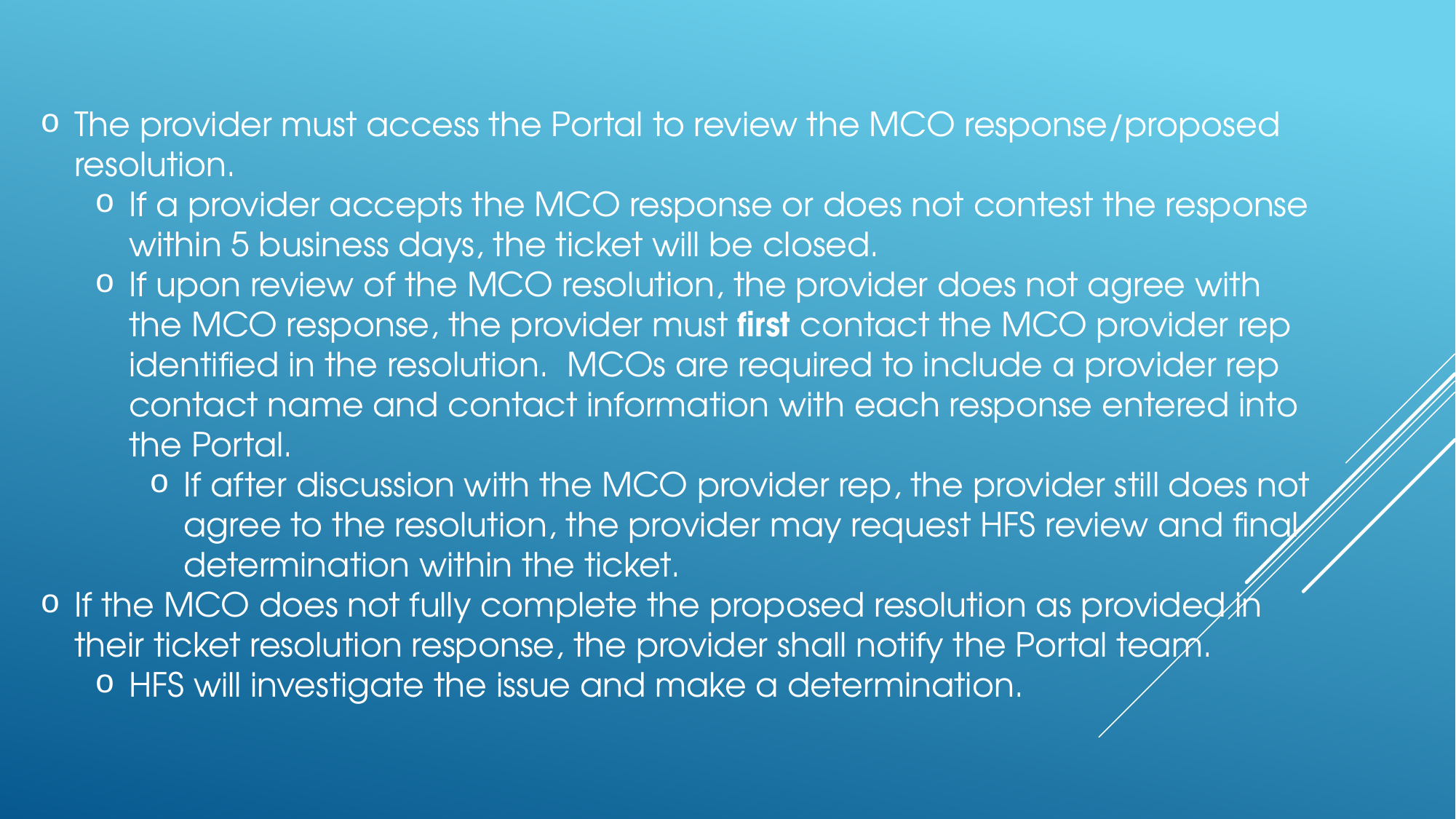

The provider must access the Portal to review the MCO response/proposed resolution.
If a provider accepts the MCO response or does not contest the response within 5 business days, the ticket will be closed.
If upon review of the MCO resolution, the provider does not agree with the MCO response, the provider must first contact the MCO provider rep identified in the resolution.  MCOs are required to include a provider rep contact name and contact information with each response entered into the Portal.
If after discussion with the MCO provider rep, the provider still does not agree to the resolution, the provider may request HFS review and final determination within the ticket.
If the MCO does not fully complete the proposed resolution as provided in their ticket resolution response, the provider shall notify the Portal team.
HFS will investigate the issue and make a determination.